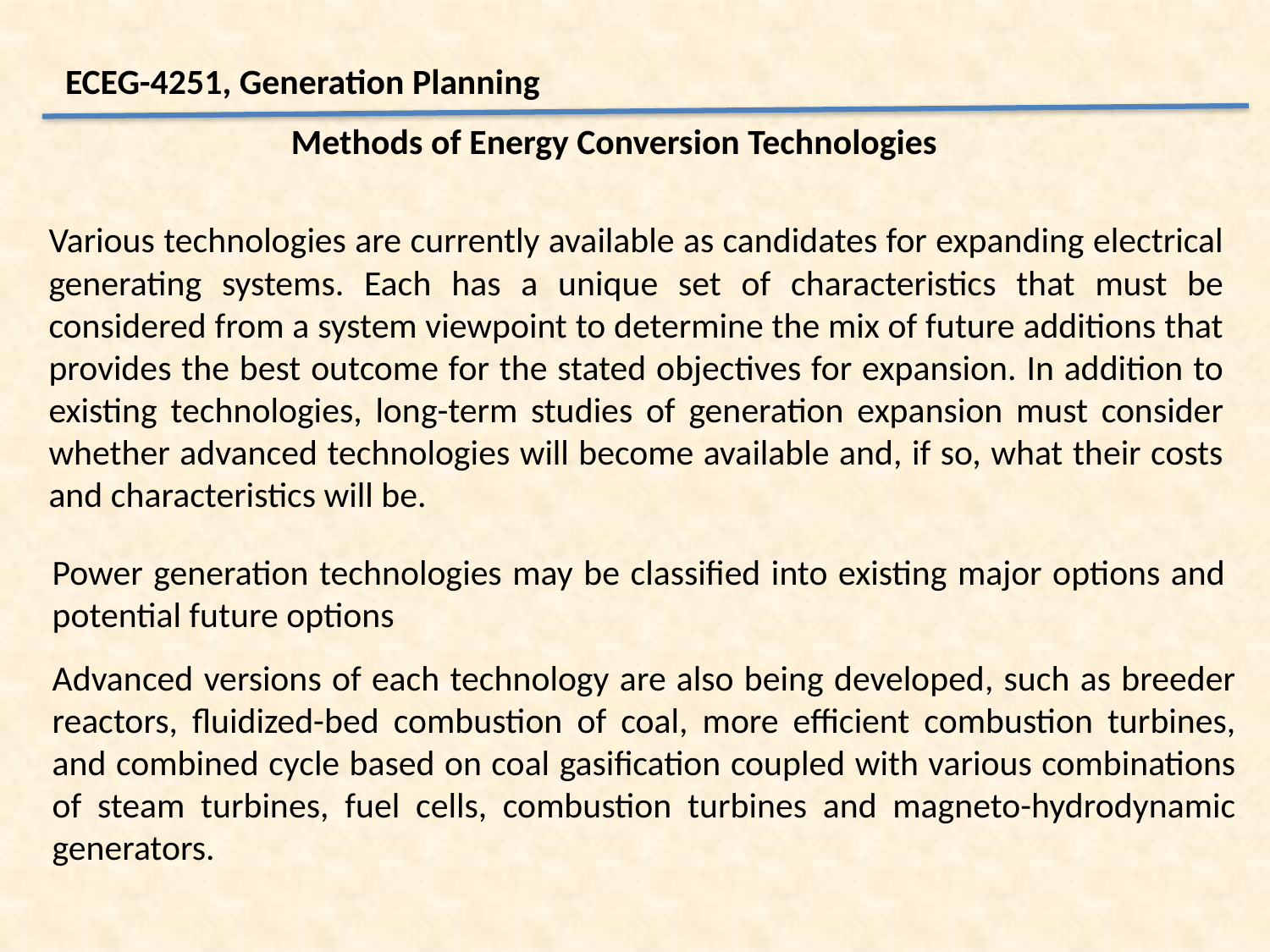

ECEG-4251, Generation Planning
Methods of Energy Conversion Technologies
Various technologies are currently available as candidates for expanding electrical generating systems. Each has a unique set of characteristics that must be considered from a system viewpoint to determine the mix of future additions that provides the best outcome for the stated objectives for expansion. In addition to existing technologies, long-term studies of generation expansion must consider whether advanced technologies will become available and, if so, what their costs and characteristics will be.
Power generation technologies may be classified into existing major options and potential future options
Advanced versions of each technology are also being developed, such as breeder reactors, fluidized-bed combustion of coal, more efficient combustion turbines, and combined cycle based on coal gasification coupled with various combinations of steam turbines, fuel cells, combustion turbines and magneto-hydrodynamic generators.